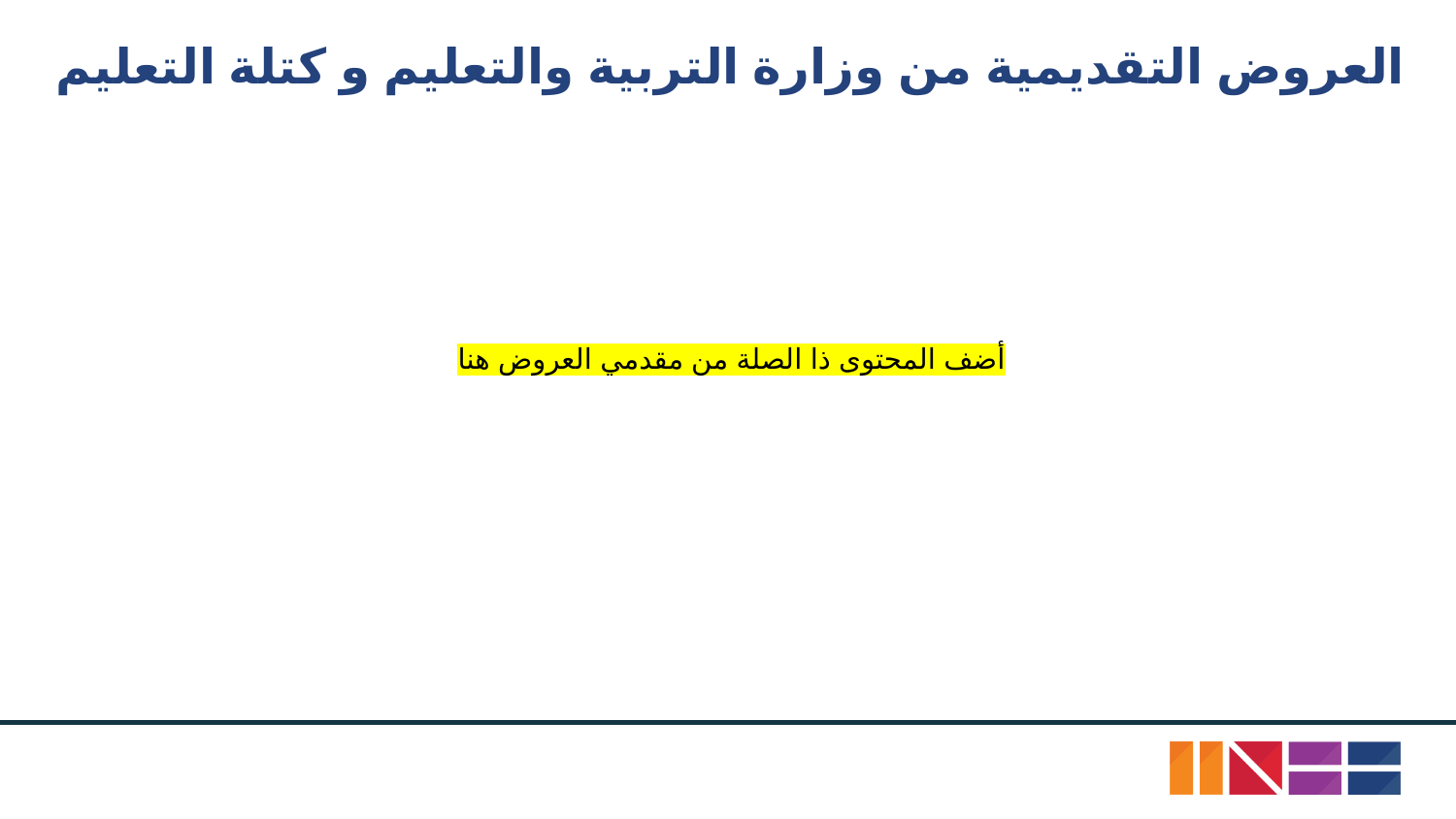

# العروض التقديمية من وزارة التربية والتعليم و كتلة التعليم

أضف المحتوى ذا الصلة من مقدمي العروض هنا